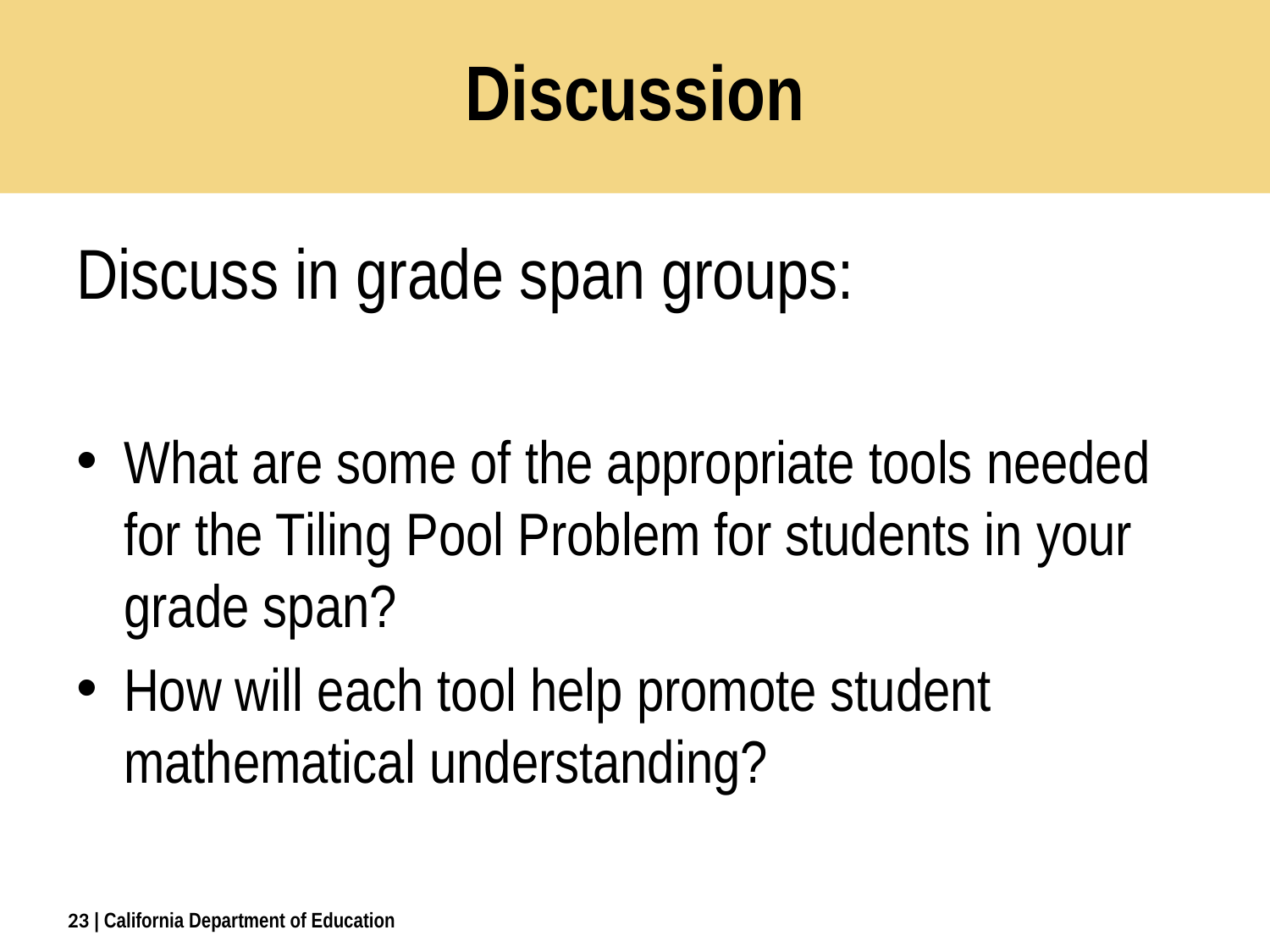

# Discussion
Discuss in grade span groups:

What are some of the appropriate tools needed for the Tiling Pool Problem for students in your grade span?
How will each tool help promote student mathematical understanding?

23
| California Department of Education